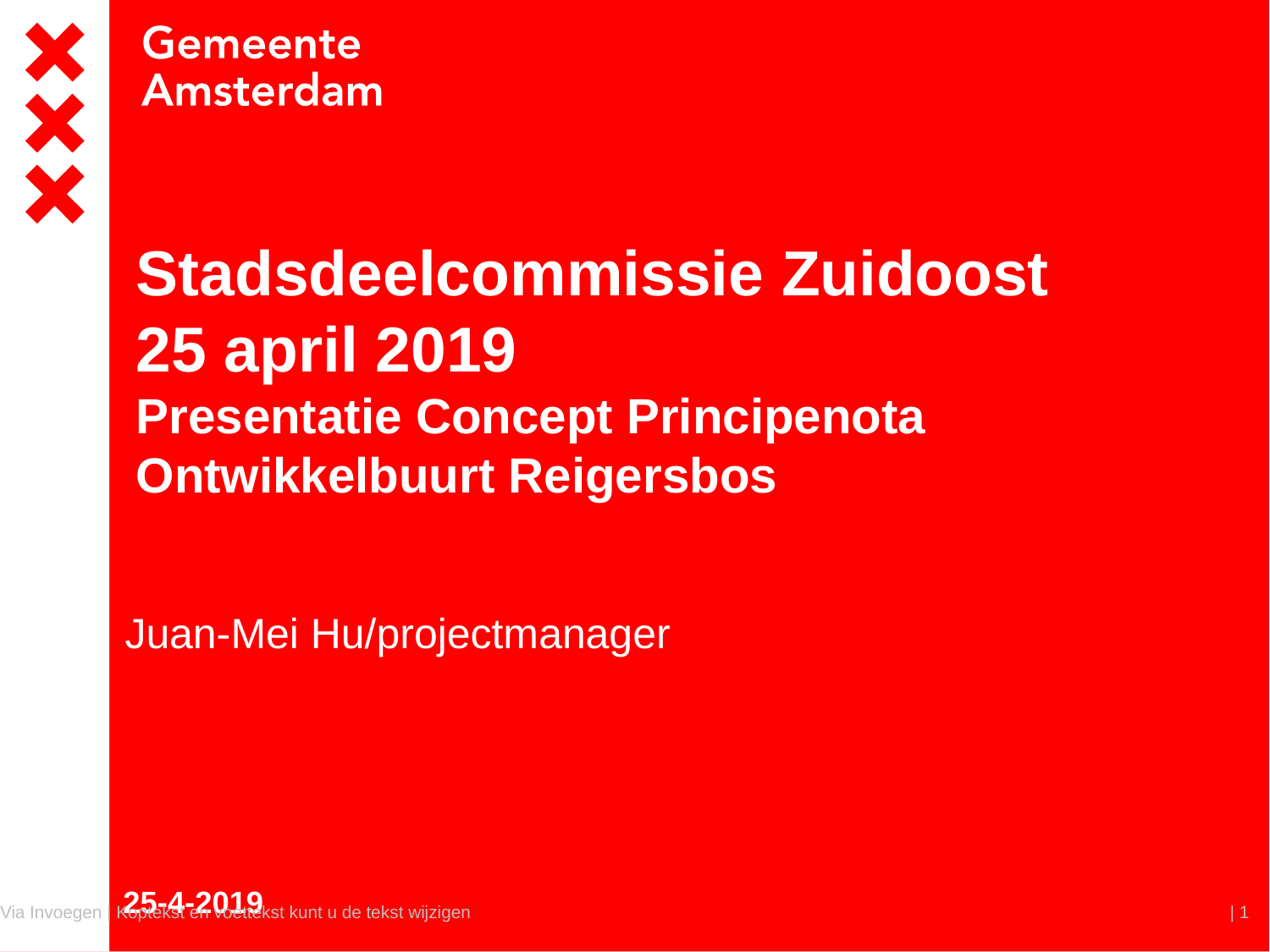

# Stadsdeelcommissie Zuidoost 25 april 2019 Presentatie Concept Principenota Ontwikkelbuurt Reigersbos
Juan-Mei Hu/projectmanager

25-4-2019
Via Invoegen | Koptekst en voettekst kunt u de tekst wijzigen
| 1